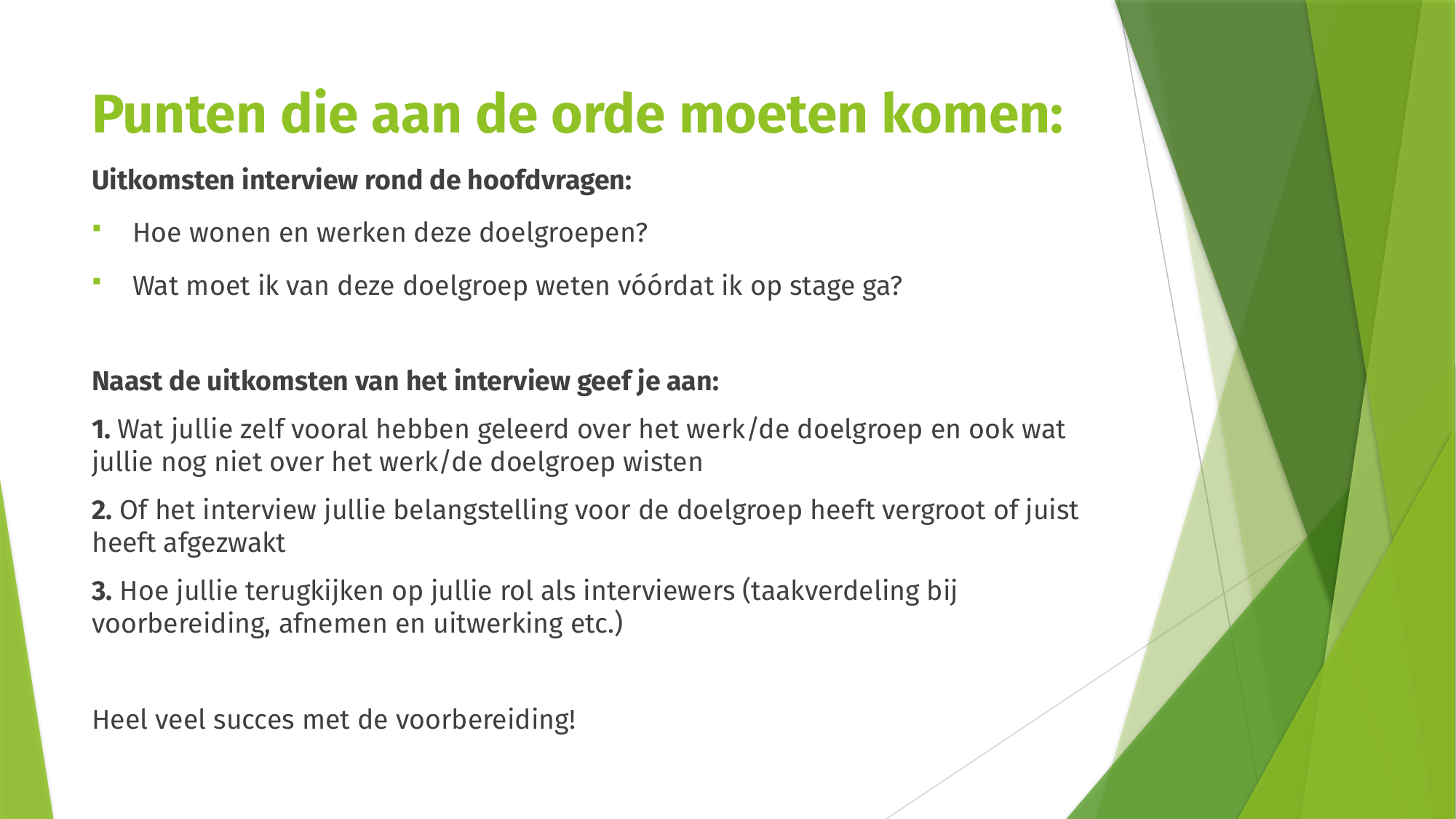

# Punten die aan de orde moeten komen:
Uitkomsten interview rond de hoofdvragen:
Hoe wonen en werken deze doelgroepen?
Wat moet ik van deze doelgroep weten vóórdat ik op stage ga?

Naast de uitkomsten van het interview geef je aan:
1. Wat jullie zelf vooral hebben geleerd over het werk/de doelgroep en ook wat jullie nog niet over het werk/de doelgroep wisten
2. Of het interview jullie belangstelling voor de doelgroep heeft vergroot of juist heeft afgezwakt
3. Hoe jullie terugkijken op jullie rol als interviewers (taakverdeling bij voorbereiding, afnemen en uitwerking etc.)

Heel veel succes met de voorbereiding!